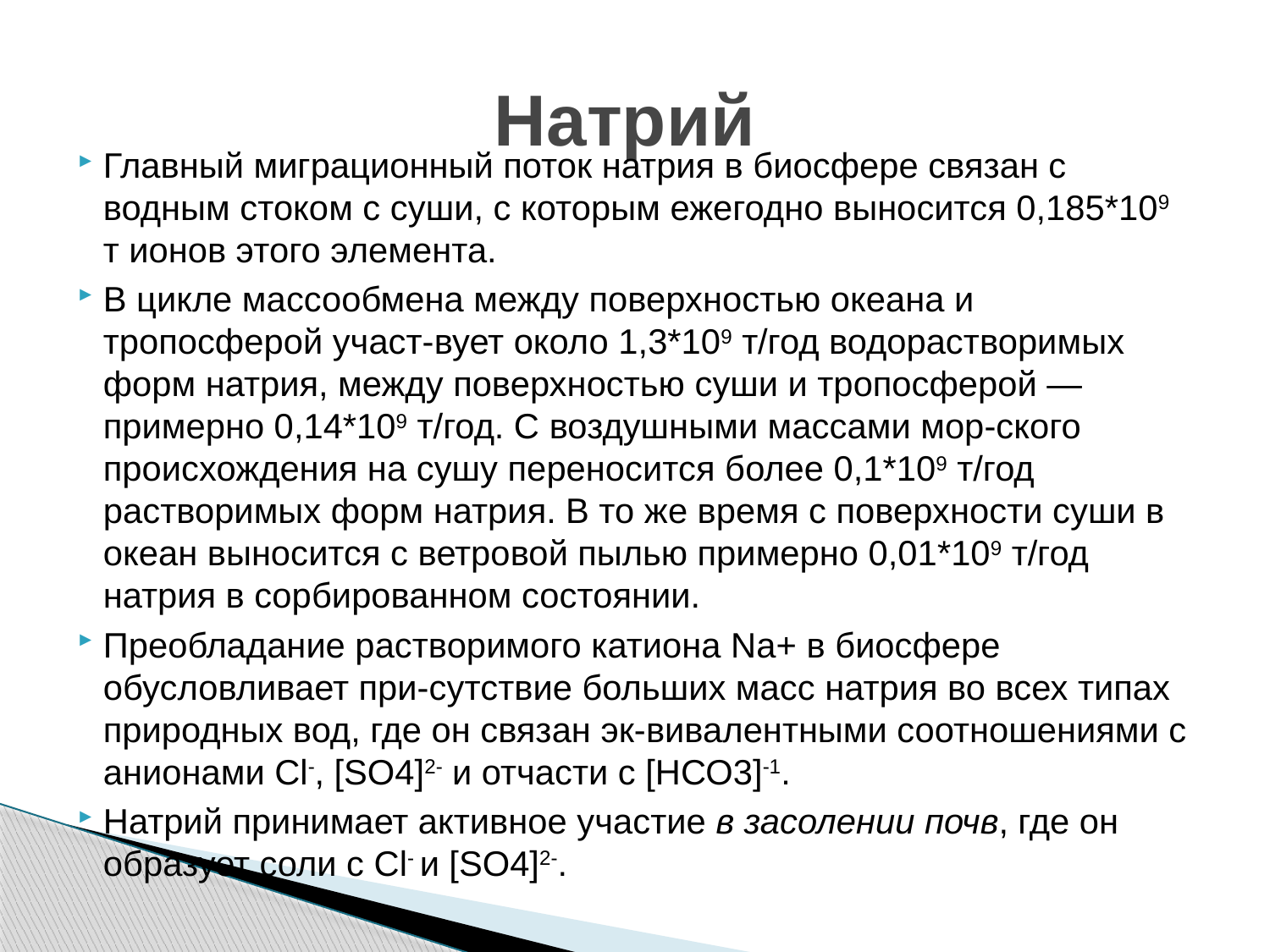

Натрий
Главный миграционный поток натрия в биосфере связан с водным стоком с суши, с которым ежегодно выносится 0,185*109 т ионов этого элемента.
В цикле массообмена между поверхностью океана и тропосферой участ-вует около 1,3*109 т/год водорастворимых форм натрия, между поверхностью суши и тропосферой — примерно 0,14*109 т/год. С воздушными массами мор-ского происхождения на сушу переносится более 0,1*109 т/год растворимых форм натрия. В то же время с поверхности суши в океан выносится с ветровой пылью примерно 0,01*109 т/год натрия в сорбированном состоянии.
Преобладание растворимого катиона Na+ в биосфере обусловливает при-сутствие больших масс натрия во всех типах природных вод, где он связан эк-вивалентными соотношениями с анионами Cl-, [SO4]2- и отчасти с [НСО3]-1.
Натрий принимает активное участие в засолении почв, где он образует соли с Сl- и [SO4]2-.